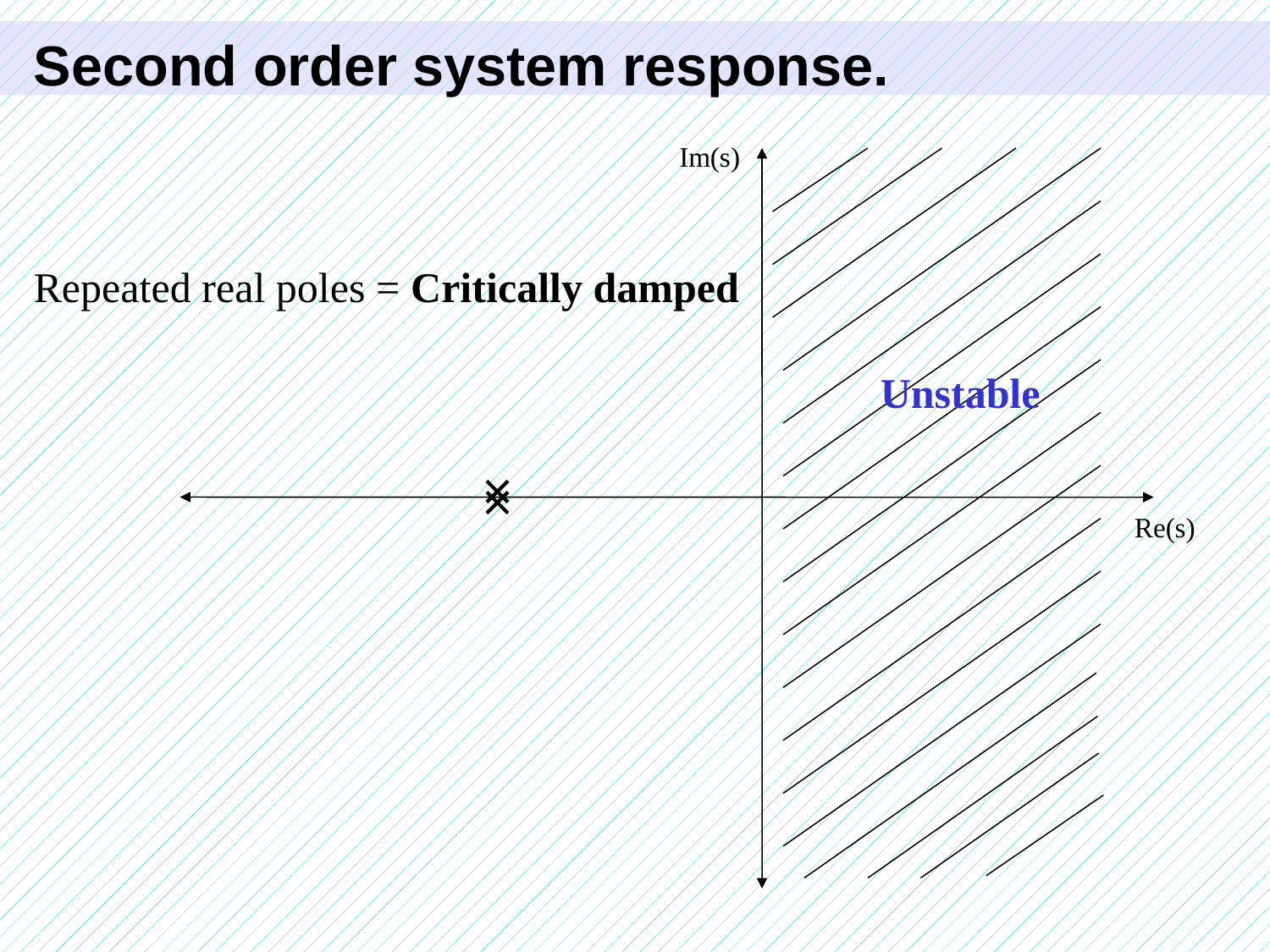

# Second order system response.
Im(s)

Repeated real poles = Critically damped

Unstable

Re(s)